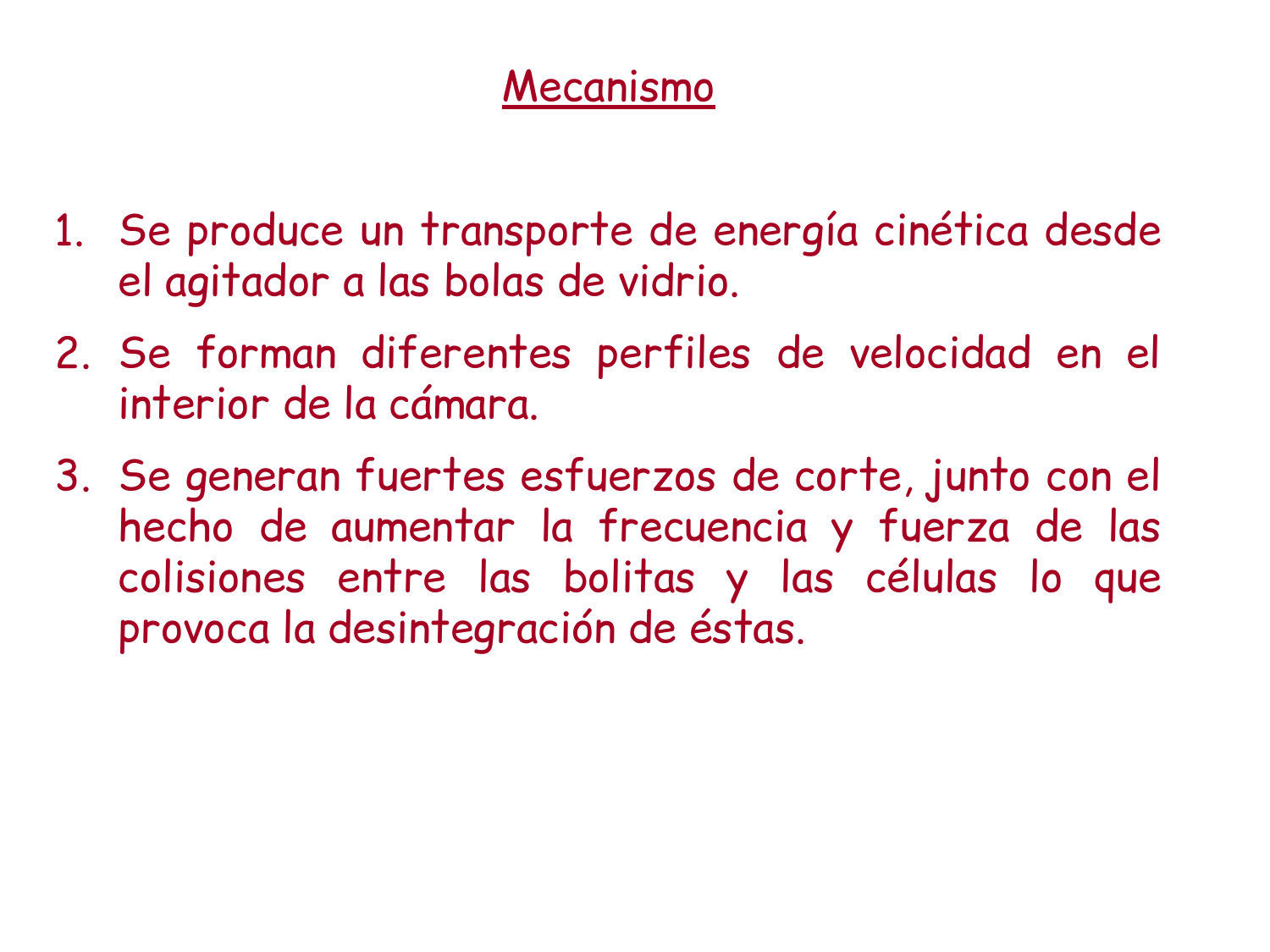

Mecanismo

Se produce un transporte de energía cinética desde el agitador a las bolas de vidrio.
Se forman diferentes perfiles de velocidad en el interior de la cámara.
Se generan fuertes esfuerzos de corte, junto con el hecho de aumentar la frecuencia y fuerza de las colisiones entre las bolitas y las células lo que provoca la desintegración de éstas.